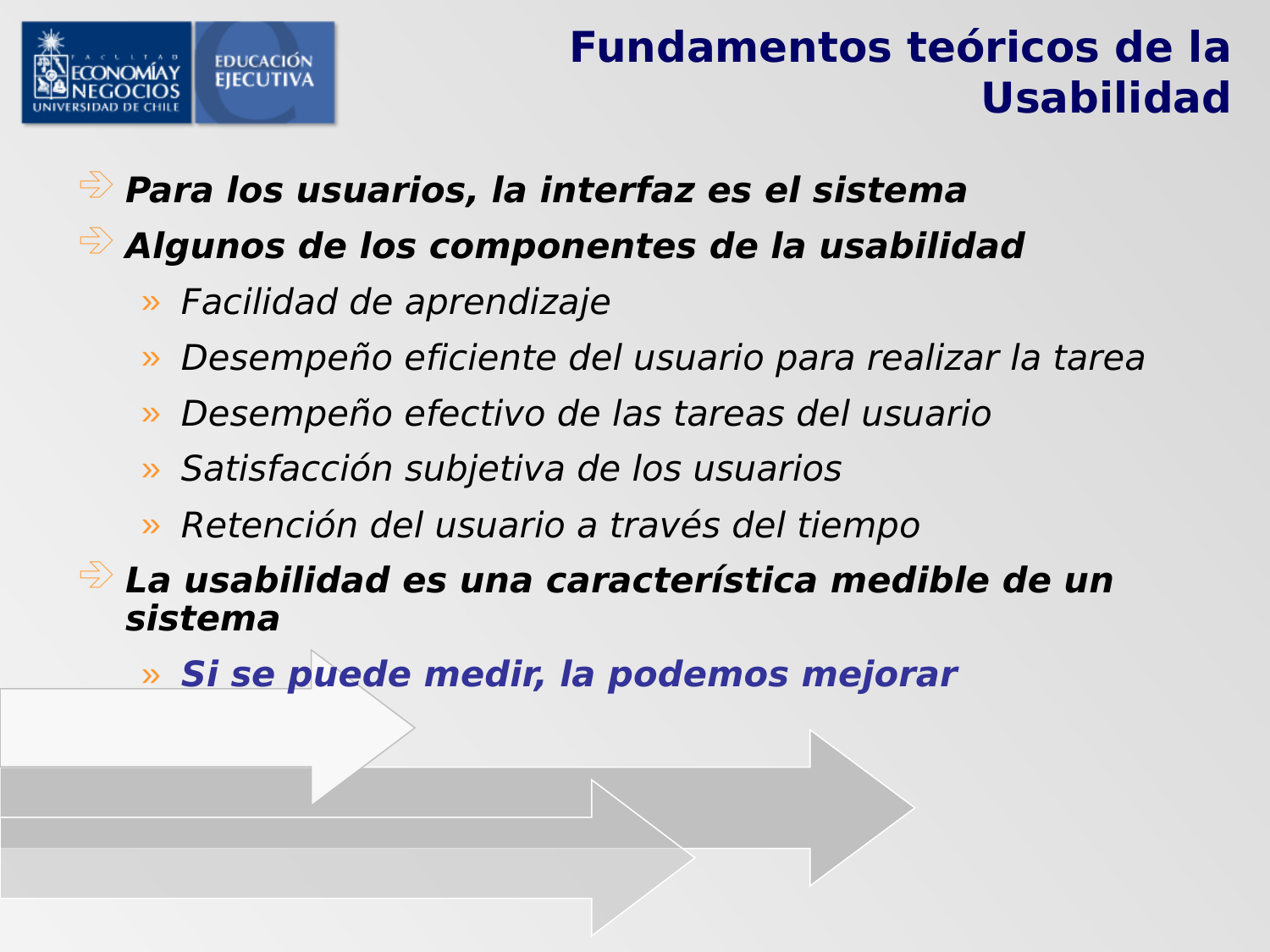

# Fundamentos teóricos de la Usabilidad
Para los usuarios, la interfaz es el sistema
Algunos de los componentes de la usabilidad
Facilidad de aprendizaje
Desempeño eficiente del usuario para realizar la tarea
Desempeño efectivo de las tareas del usuario
Satisfacción subjetiva de los usuarios
Retención del usuario a través del tiempo
La usabilidad es una característica medible de un sistema
Si se puede medir, la podemos mejorar